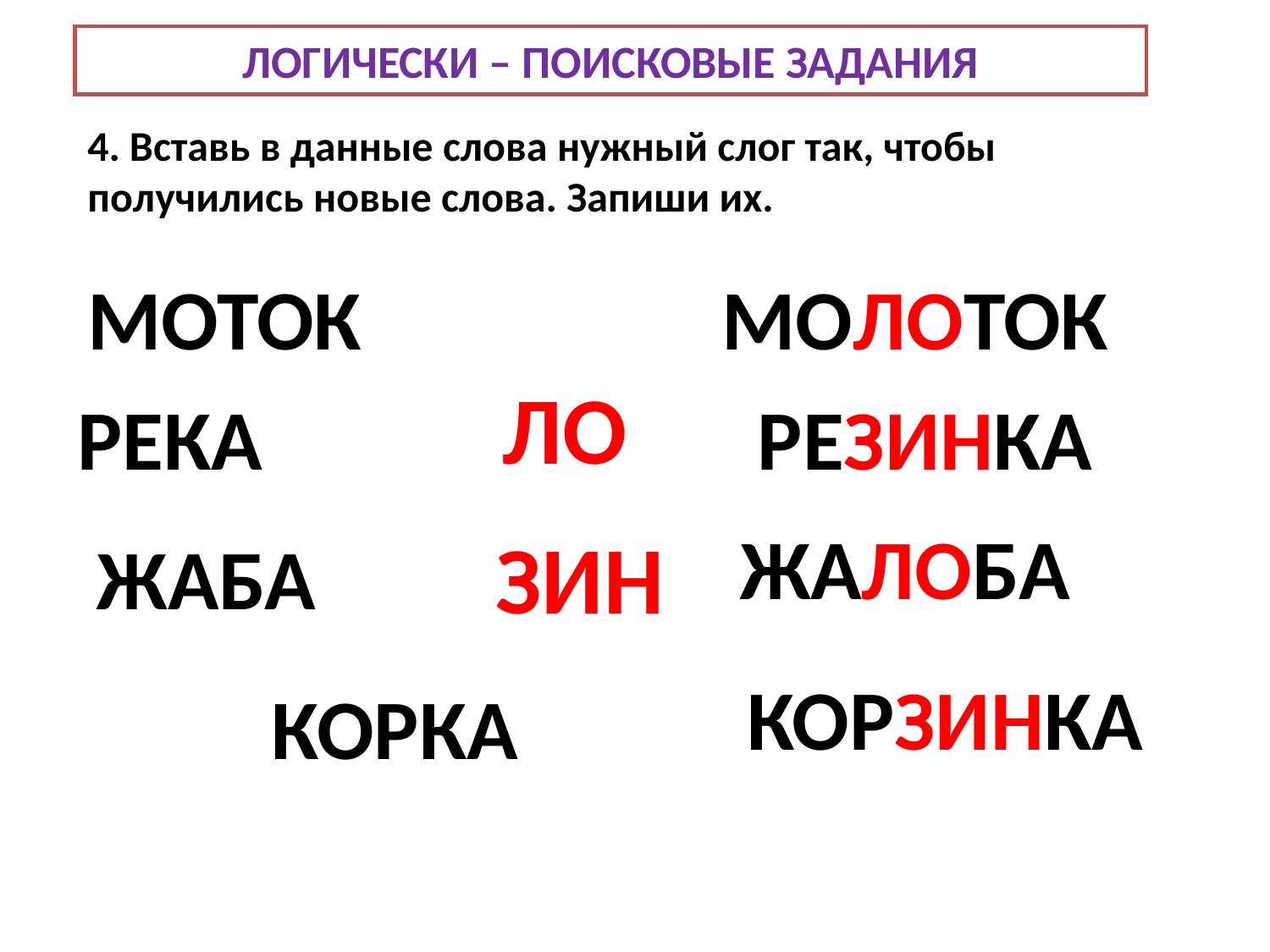

# ЛОГИЧЕСКИ – ПОИСКОВЫЕ ЗАДАНИЯ
4. Вставь в данные слова нужный слог так, чтобы получились новые слова. Запиши их.
МОТОК
МОЛОТОК
ЛО
РЕКА
РЕЗИНКА
ЖАЛОБА
ЖАБА
ЗИН
КОРЗИНКА
КОРКА